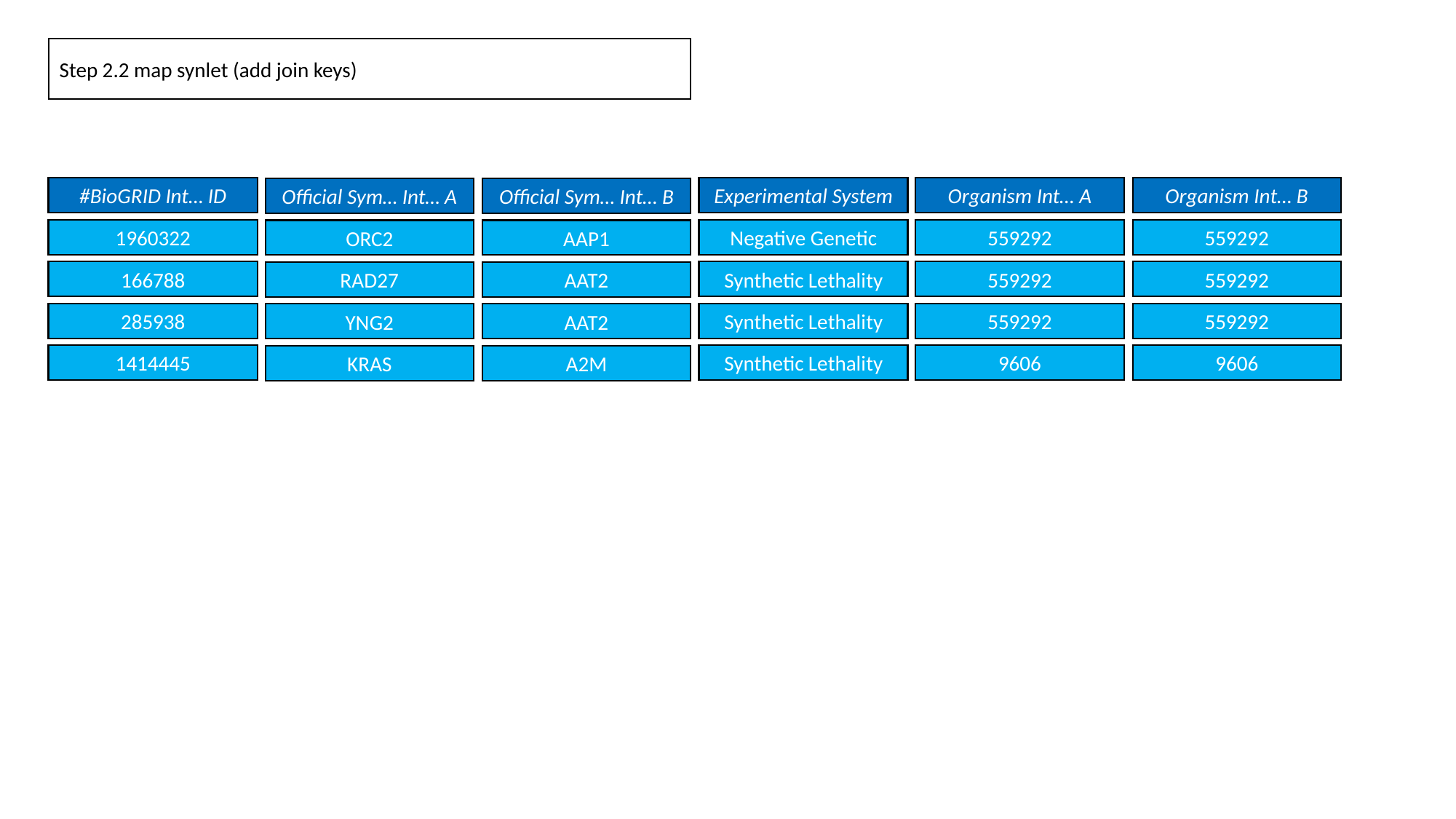

Step 2.2 map synlet (add join keys)
#BioGRID Int… ID
#BioGRID Int… ID
1960322
166788
285938
1414445
Experimental System
Negative Genetic
Synthetic Lethality
Synthetic Lethality
Synthetic Lethality
Experimental System
Negative Genetic
Synthetic Lethality
Synthetic Lethality
Synthetic Lethality
Organism Int… A
Organism Int… B
559292
559292
559292
559292
559292
559292
9606
9606
Official Sym… Int… A
Official Sym… Int… B
ORC2
AAP1
RAD27
AAT2
YNG2
AAT2
KRAS
A2M
1960322
166788
285938
1414445